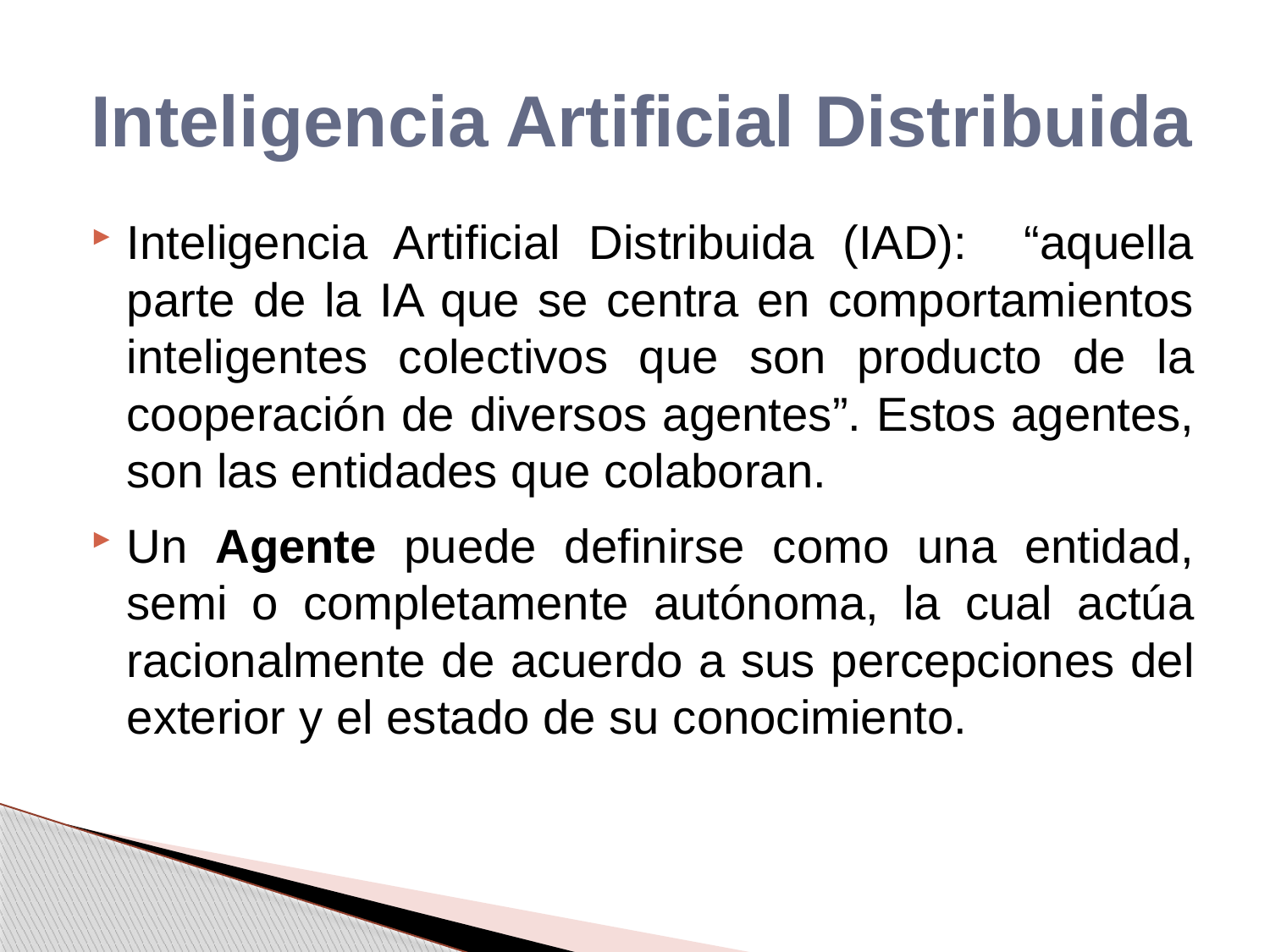

# Inteligencia Artificial Distribuida
Inteligencia Artificial Distribuida (IAD):  “aquella parte de la IA que se centra en comportamientos inteligentes colectivos que son producto de la cooperación de diversos agentes”. Estos agentes, son las entidades que colaboran.
Un Agente puede definirse como una entidad, semi o completamente autónoma, la cual actúa racionalmente de acuerdo a sus percepciones del exterior y el estado de su conocimiento.